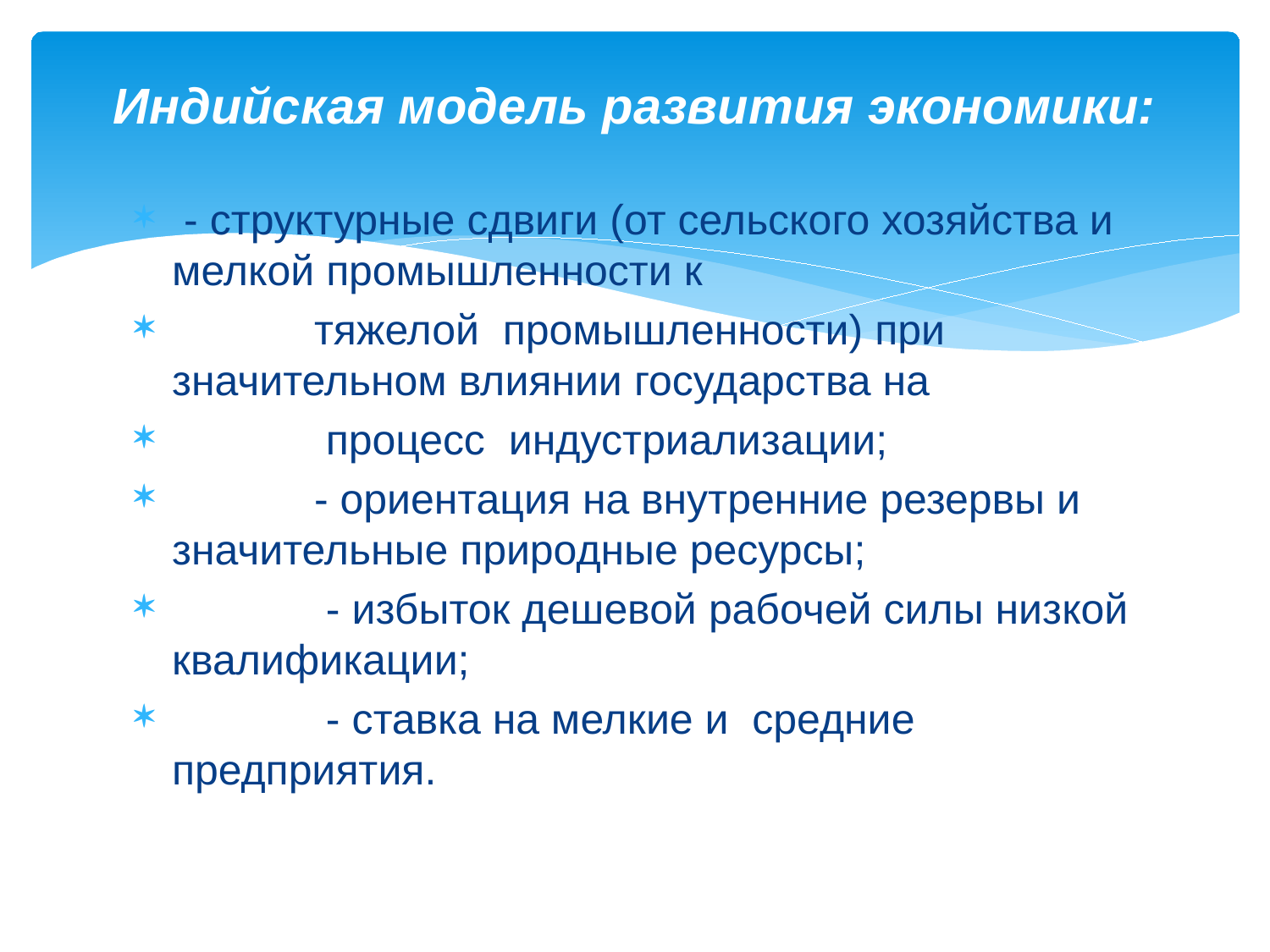

# Индийская модель развития экономики:
 - структурные сдвиги (от сельского хозяйства и мелкой промышленности к
            тяжелой  промышленности) при значительном влиянии государства на
             процесс  индустриализации;
            - ориентация на внутренние резервы и значительные природные ресурсы;
             - избыток дешевой рабочей силы низкой квалификации;
             - ставка на мелкие и  средние предприятия.